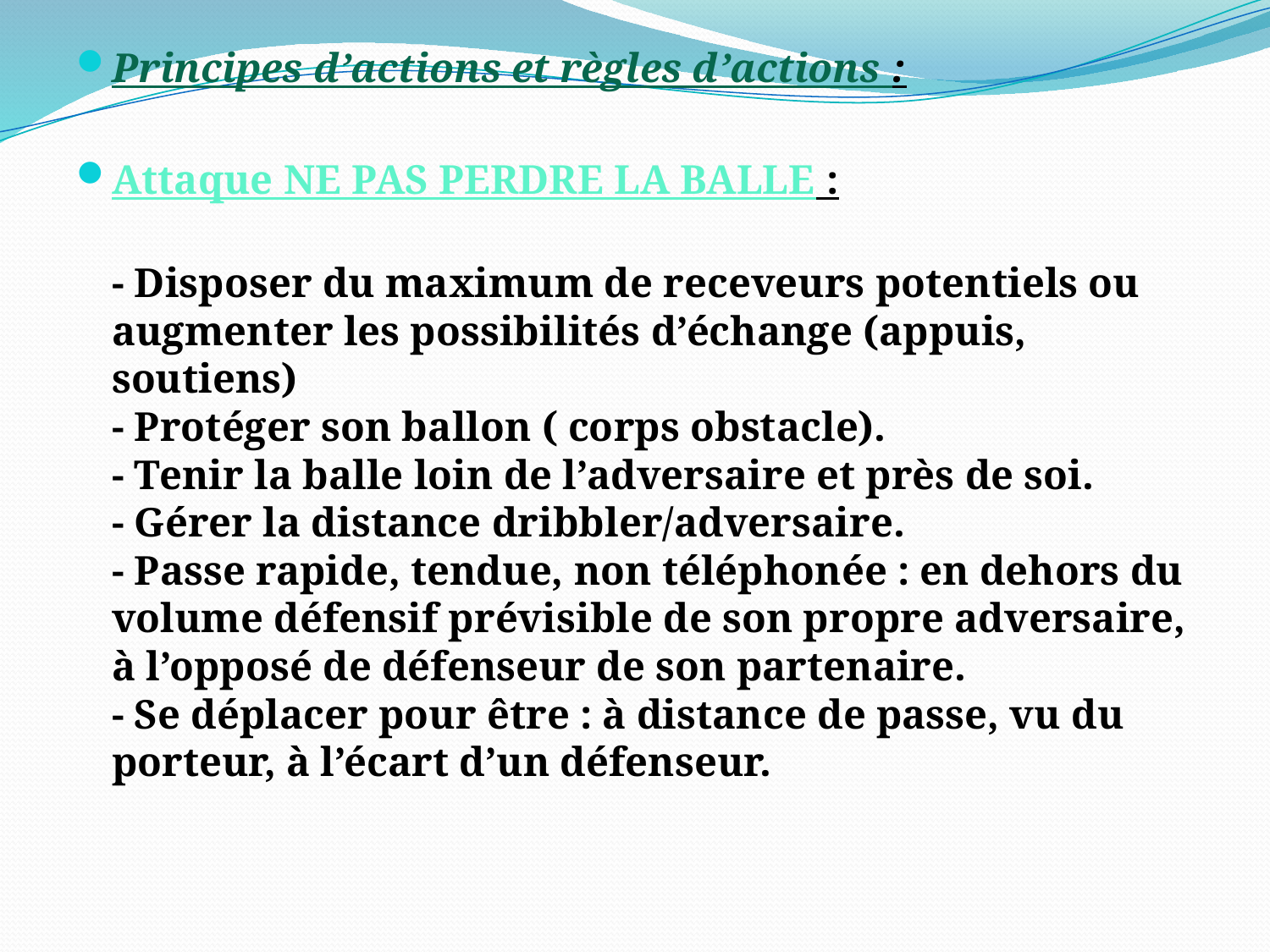

Principes d’actions et règles d’actions :

Attaque NE PAS PERDRE LA BALLE :
- Disposer du maximum de receveurs potentiels ou augmenter les possibilités d’échange (appuis, soutiens)
- Protéger son ballon ( corps obstacle).
- Tenir la balle loin de l’adversaire et près de soi.
- Gérer la distance dribbler/adversaire.
- Passe rapide, tendue, non téléphonée : en dehors du volume défensif prévisible de son propre adversaire, à l’opposé de défenseur de son partenaire.
- Se déplacer pour être : à distance de passe, vu du porteur, à l’écart d’un défenseur.